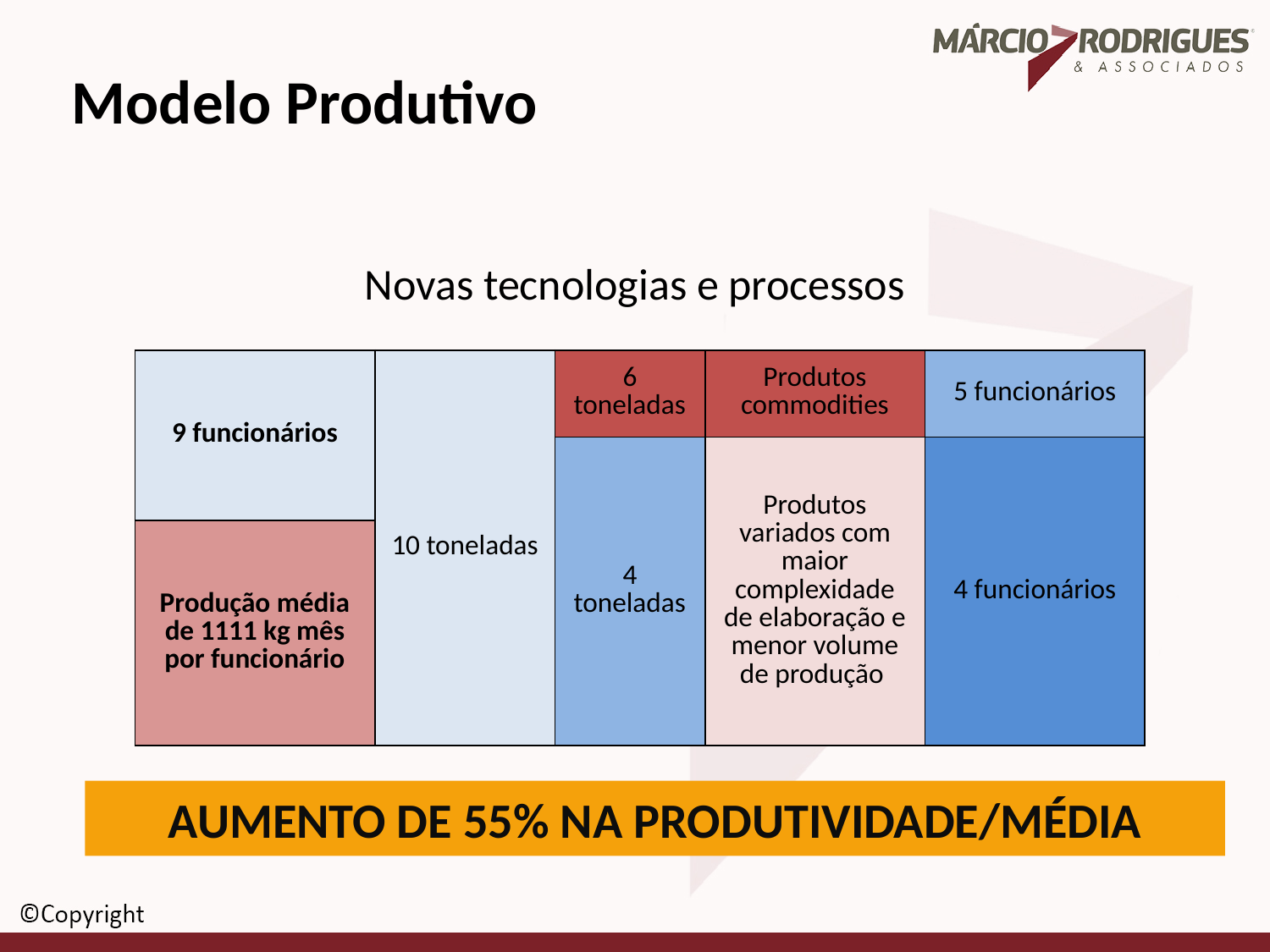

Modelo Produtivo
Novas tecnologias e processos
| 9 funcionários | 10 toneladas | 6 toneladas | Produtos commodities | 5 funcionários |
| --- | --- | --- | --- | --- |
|  |  | 4 toneladas | Produtos variados com maior complexidade de elaboração e menor volume de produção | 4 funcionários |
| Produção média de 1111 kg mês por funcionário |  |  |  |  |
AUMENTO DE 55% NA PRODUTIVIDADE/MÉDIA